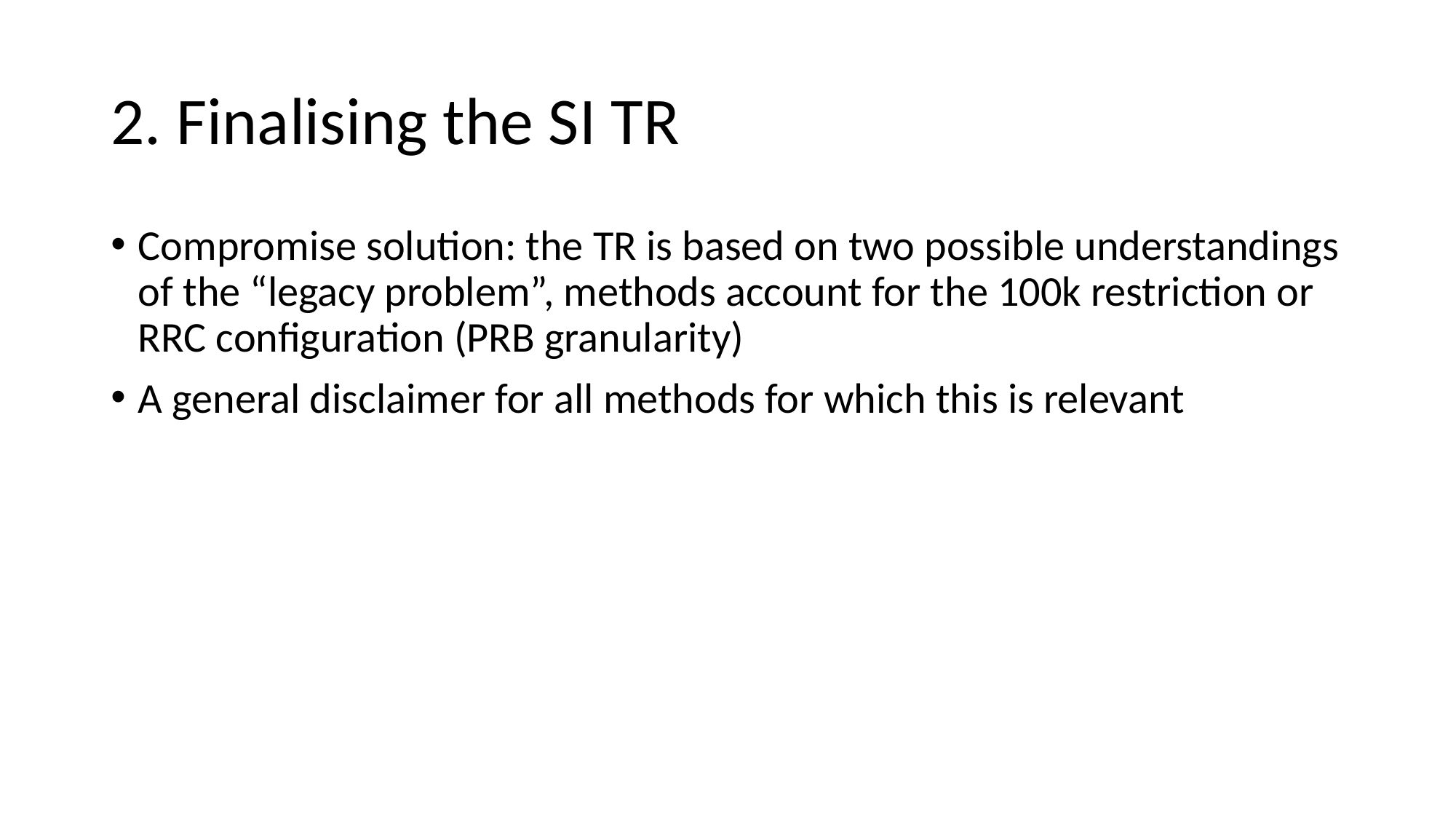

# 2. Finalising the SI TR
Compromise solution: the TR is based on two possible understandings of the “legacy problem”, methods account for the 100k restriction or RRC configuration (PRB granularity)
A general disclaimer for all methods for which this is relevant